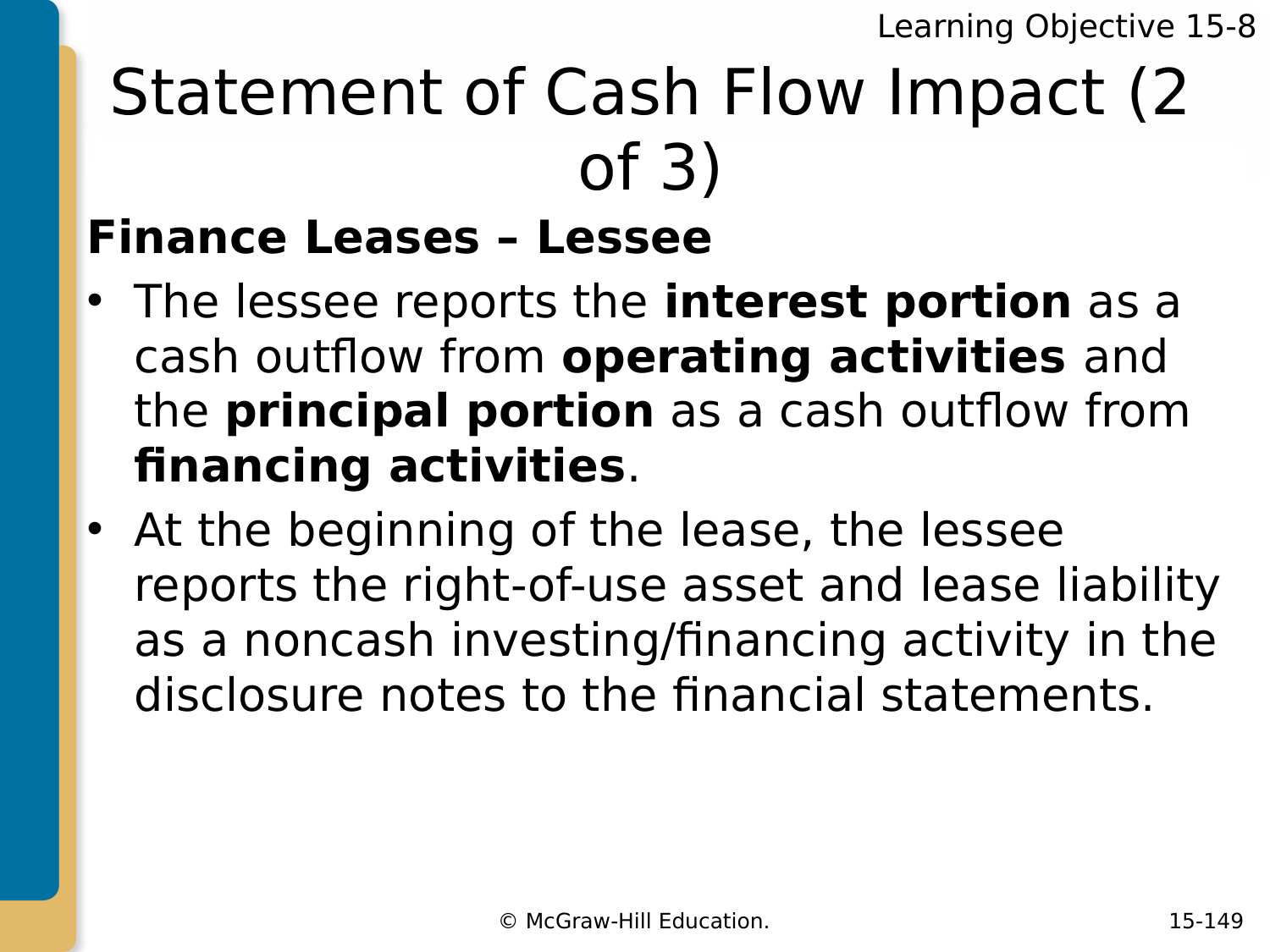

Learning Objective 15-8
# Statement of Cash Flow Impact (2 of 3)
Finance Leases – Lessee
The lessee reports the interest portion as a cash outflow from operating activities and the principal portion as a cash outflow from financing activities.
At the beginning of the lease, the lessee reports the right-of-use asset and lease liability as a noncash investing/financing activity in the disclosure notes to the financial statements.